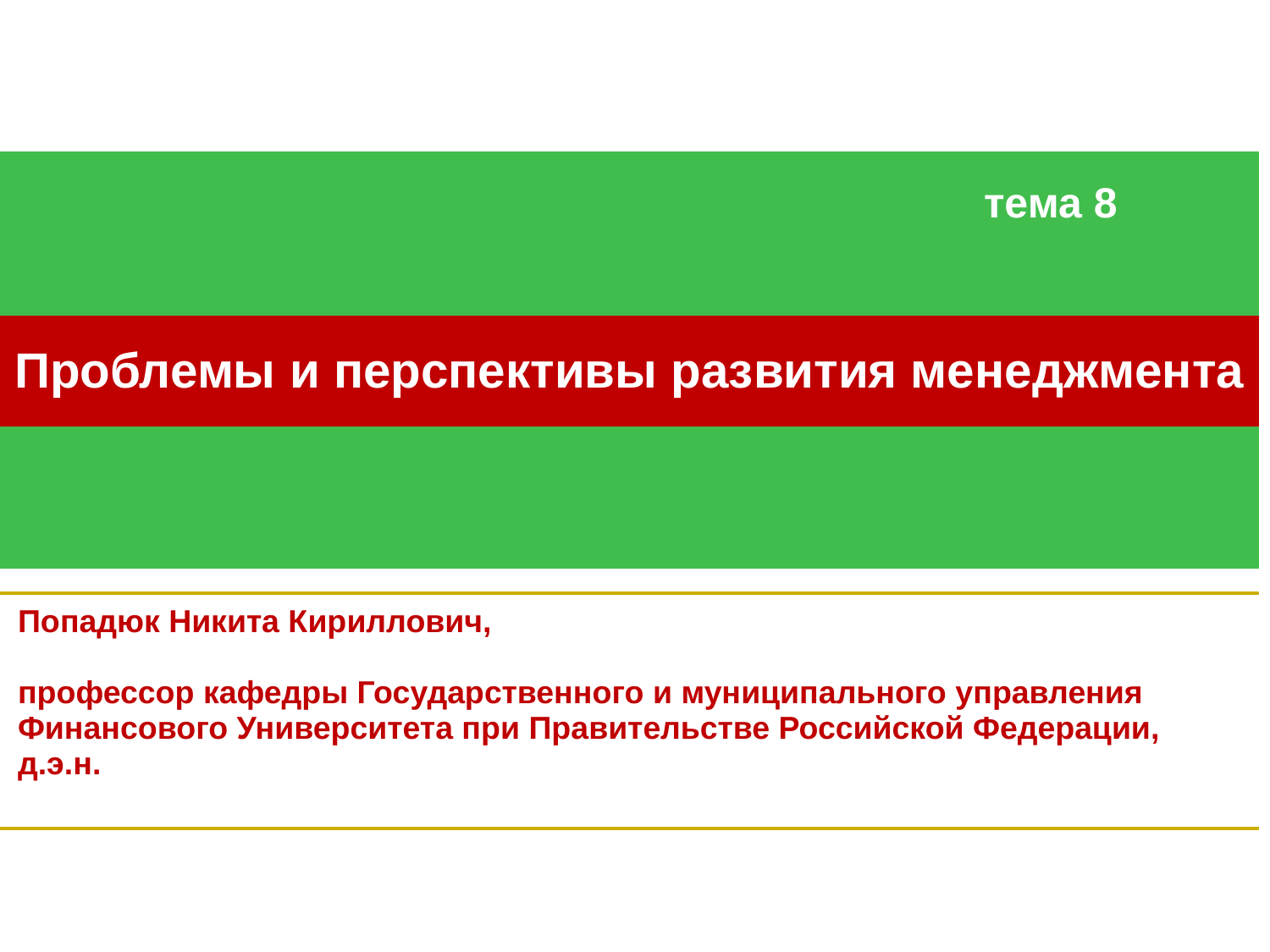

| тема 8 |
| --- |
| Проблемы и перспективы развития менеджмента |
|  |
|  |
| Попадюк Никита Кириллович, профессор кафедры Государственного и муниципального управления Финансового Университета при Правительстве Российской Федерации, д.э.н. |
|  |